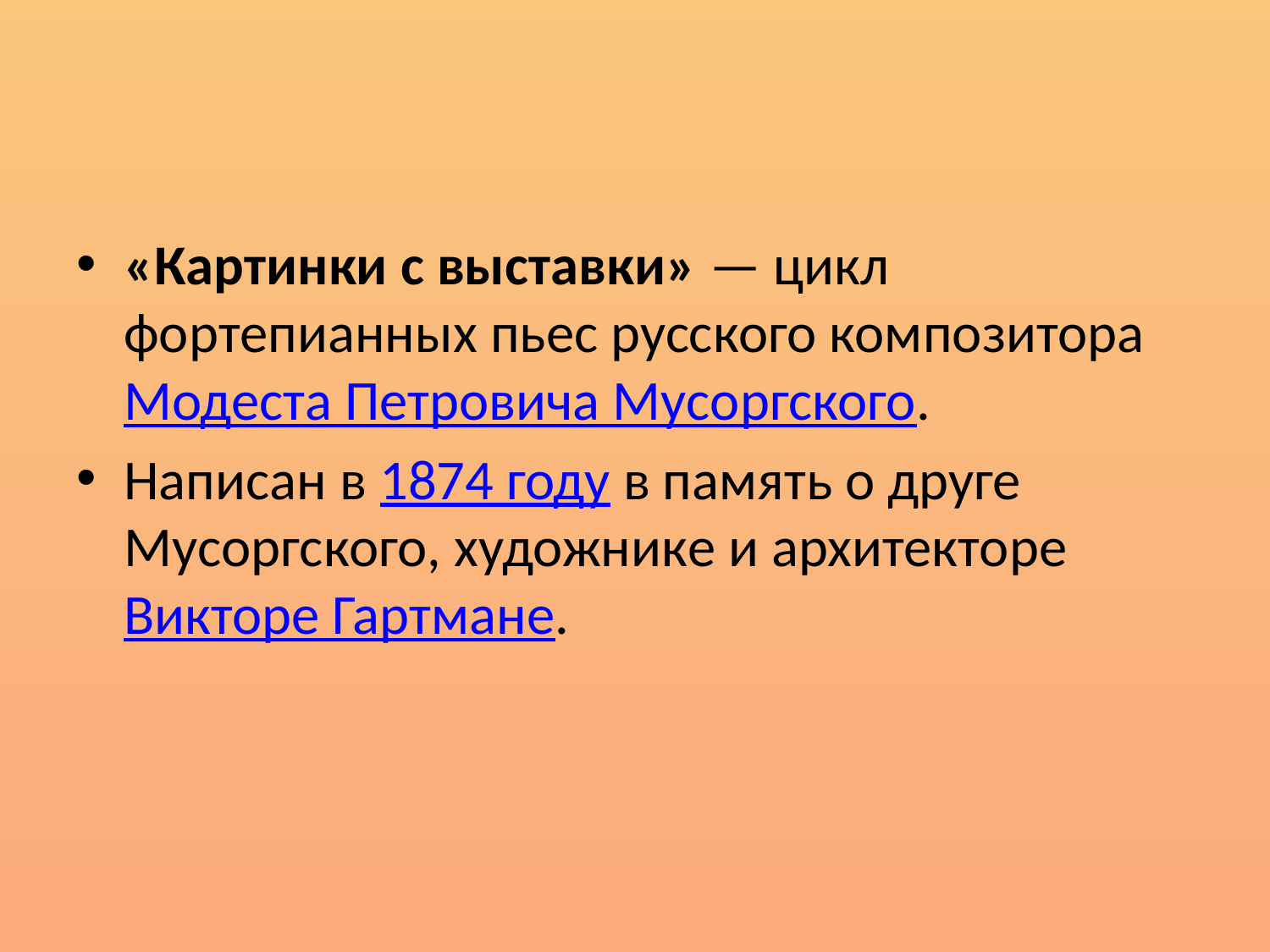

#
«Картинки с выставки» — цикл фортепианных пьес русского композитора Модеста Петровича Мусоргского.
Написан в 1874 году в память о друге Мусоргского, художнике и архитекторе Викторе Гартмане.